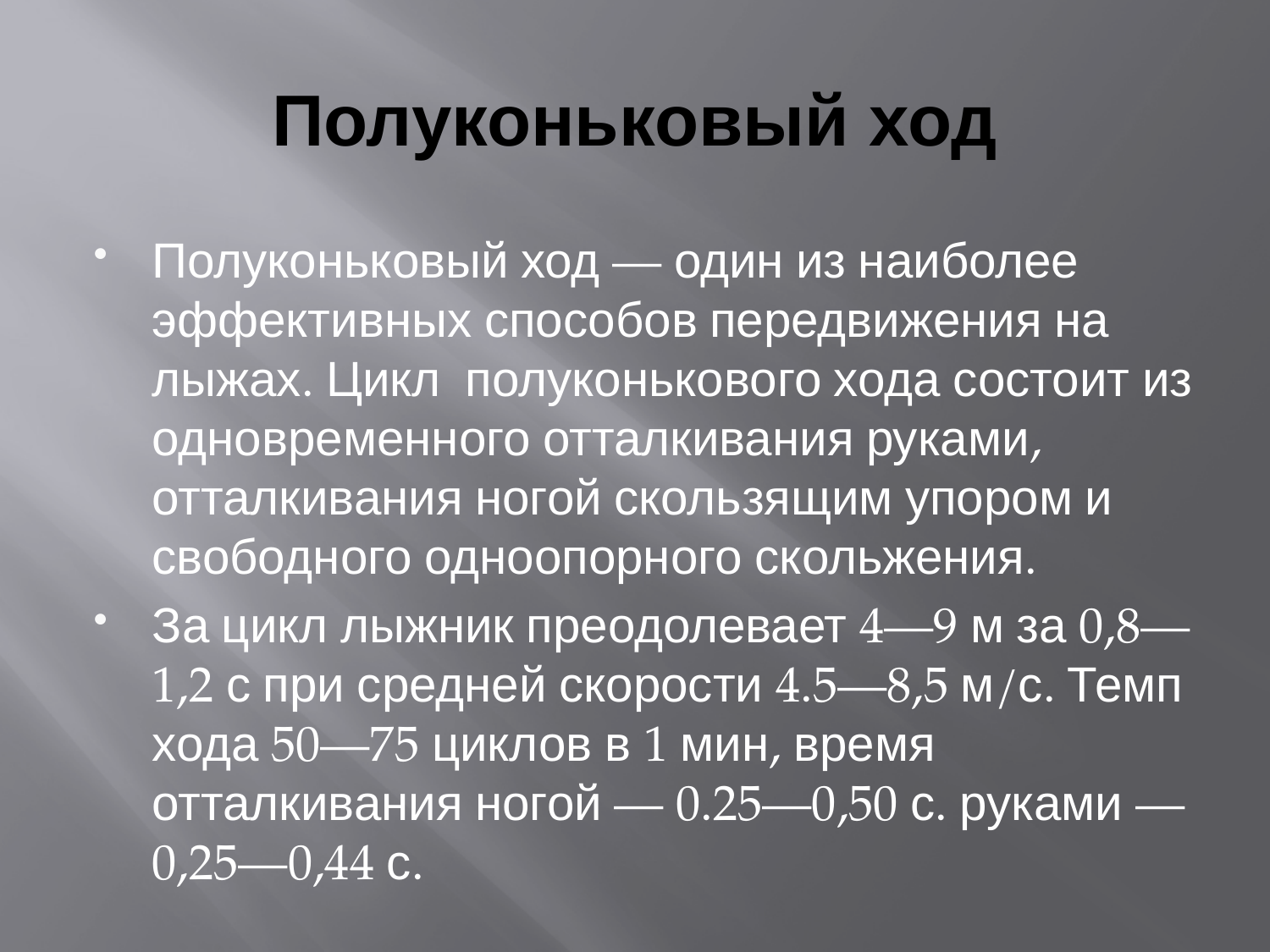

# Полуконьковый ход
Полуконьковый ход — один из наиболее эффективных способов передвижения на лыжах. Цикл  полуконькового хода состоит из одновременного отталкивания руками, отталкивания ногой скользящим упором и свободного одноопорного скольжения.
За цикл лыжник преодолевает 4—9 м за 0,8—1,2 с при средней скорости 4.5—8,5 м/с. Темп хода 50—75 циклов в 1 мин, время отталкивания ногой — 0.25—0,50 с. руками — 0,25—0,44 с.